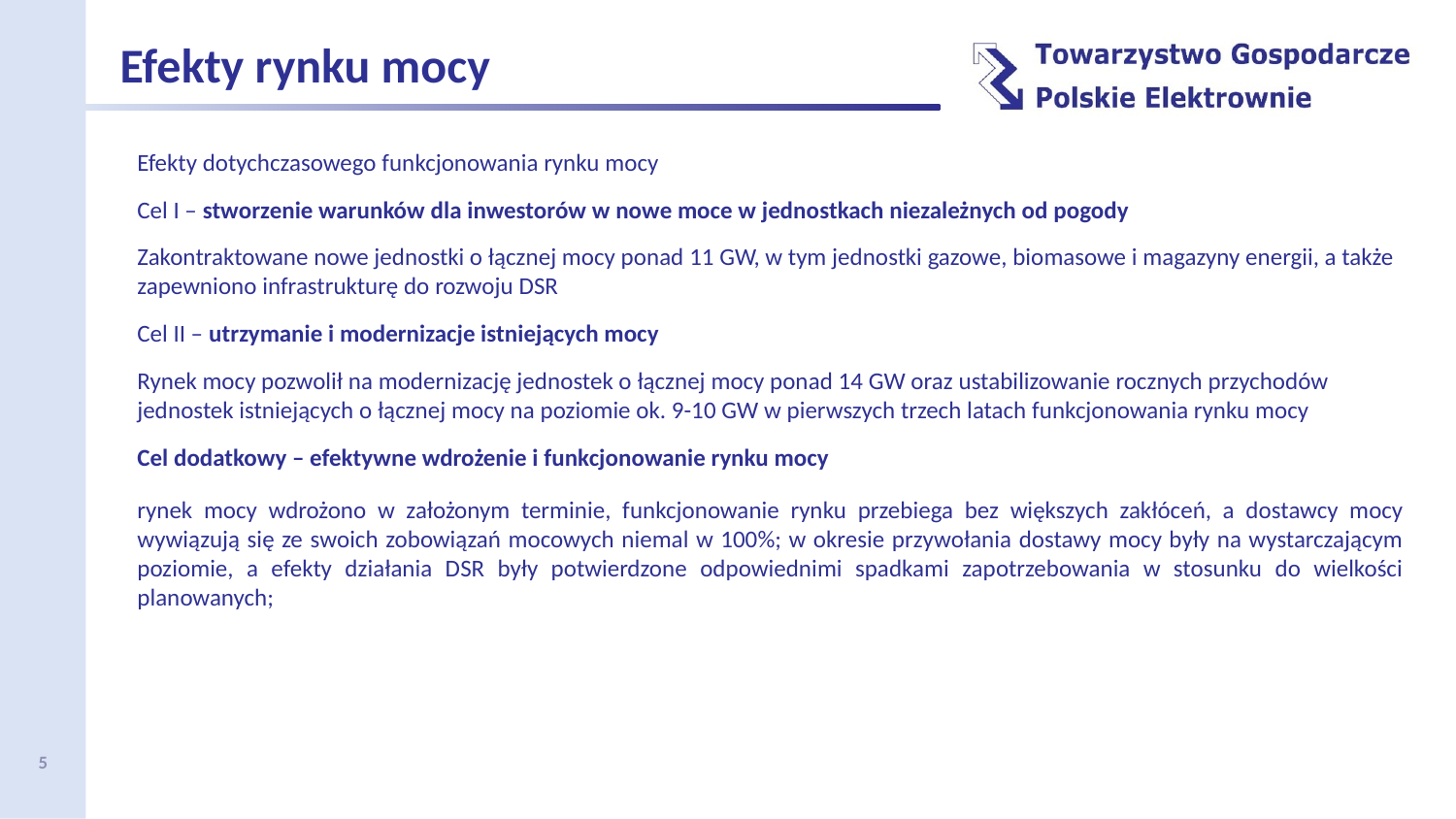

Efekty rynku mocy
Efekty dotychczasowego funkcjonowania rynku mocy
Cel I – stworzenie warunków dla inwestorów w nowe moce w jednostkach niezależnych od pogody
Zakontraktowane nowe jednostki o łącznej mocy ponad 11 GW, w tym jednostki gazowe, biomasowe i magazyny energii, a także zapewniono infrastrukturę do rozwoju DSR
Cel II – utrzymanie i modernizacje istniejących mocy
Rynek mocy pozwolił na modernizację jednostek o łącznej mocy ponad 14 GW oraz ustabilizowanie rocznych przychodów jednostek istniejących o łącznej mocy na poziomie ok. 9-10 GW w pierwszych trzech latach funkcjonowania rynku mocy
Cel dodatkowy – efektywne wdrożenie i funkcjonowanie rynku mocy
rynek mocy wdrożono w założonym terminie, funkcjonowanie rynku przebiega bez większych zakłóceń, a dostawcy mocy wywiązują się ze swoich zobowiązań mocowych niemal w 100%; w okresie przywołania dostawy mocy były na wystarczającym poziomie, a efekty działania DSR były potwierdzone odpowiednimi spadkami zapotrzebowania w stosunku do wielkości planowanych;

5